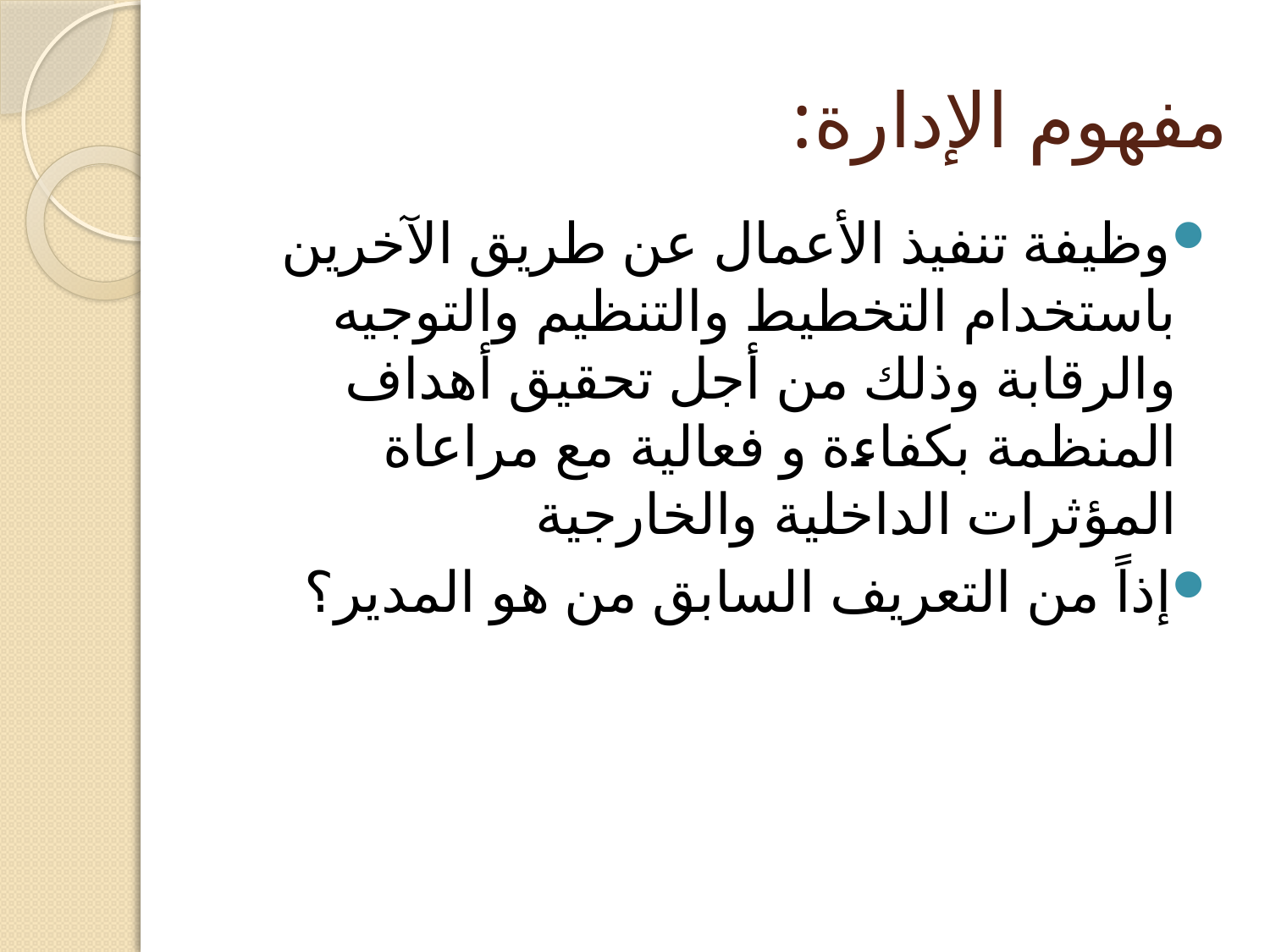

# مفهوم الإدارة:
وظيفة تنفيذ الأعمال عن طريق الآخرين باستخدام التخطيط والتنظيم والتوجيه والرقابة وذلك من أجل تحقيق أهداف المنظمة بكفاءة و فعالية مع مراعاة المؤثرات الداخلية والخارجية
إذاً من التعريف السابق من هو المدير؟